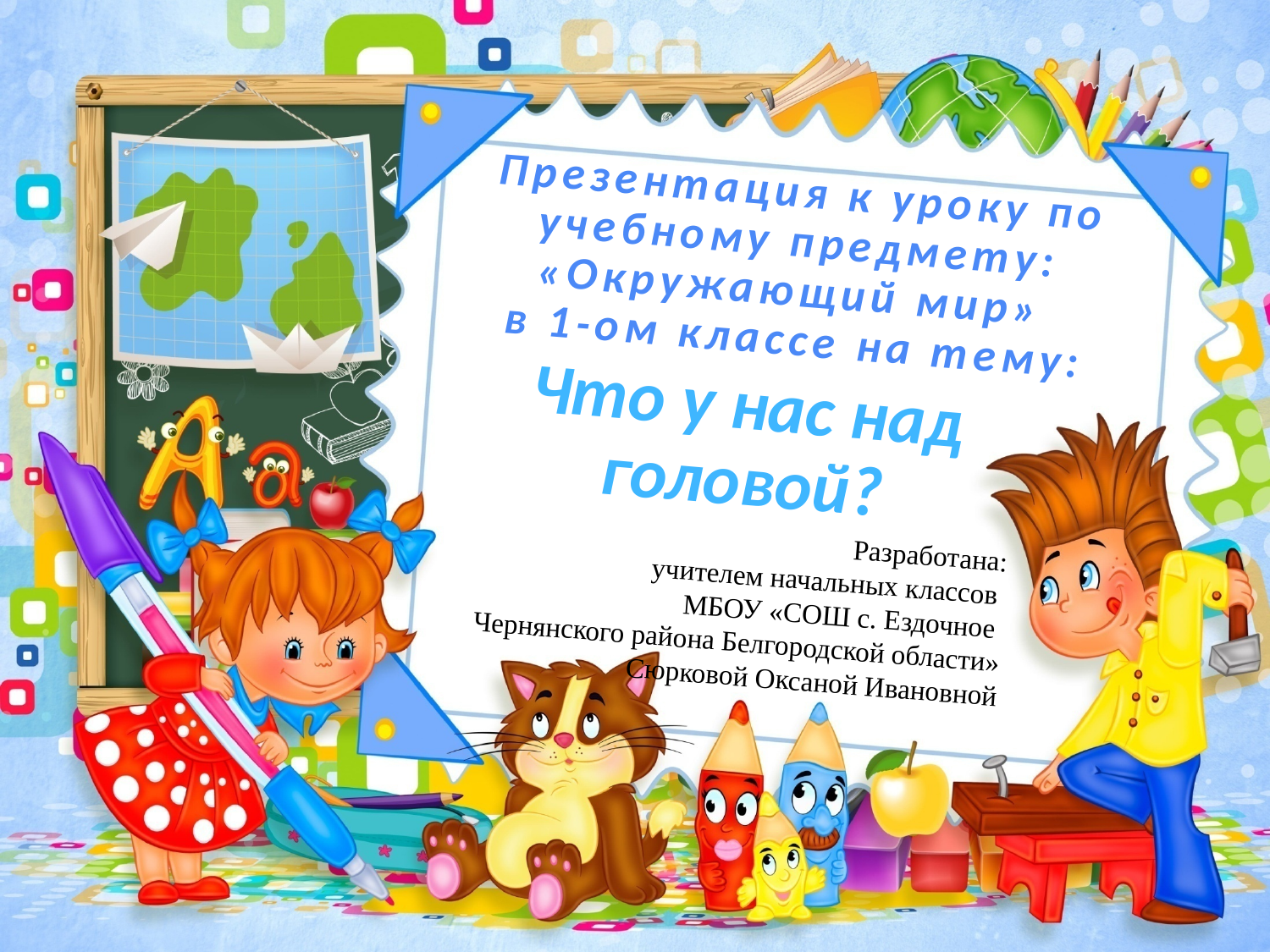

Презентация к уроку по учебному предмету: «Окружающий мир»
в 1-ом классе на тему:
Что у нас над головой?
Разработана:
учителем начальных классов
МБОУ «СОШ с. Ездочное
Чернянского района Белгородской области»
Сюрковой Оксаной Ивановной